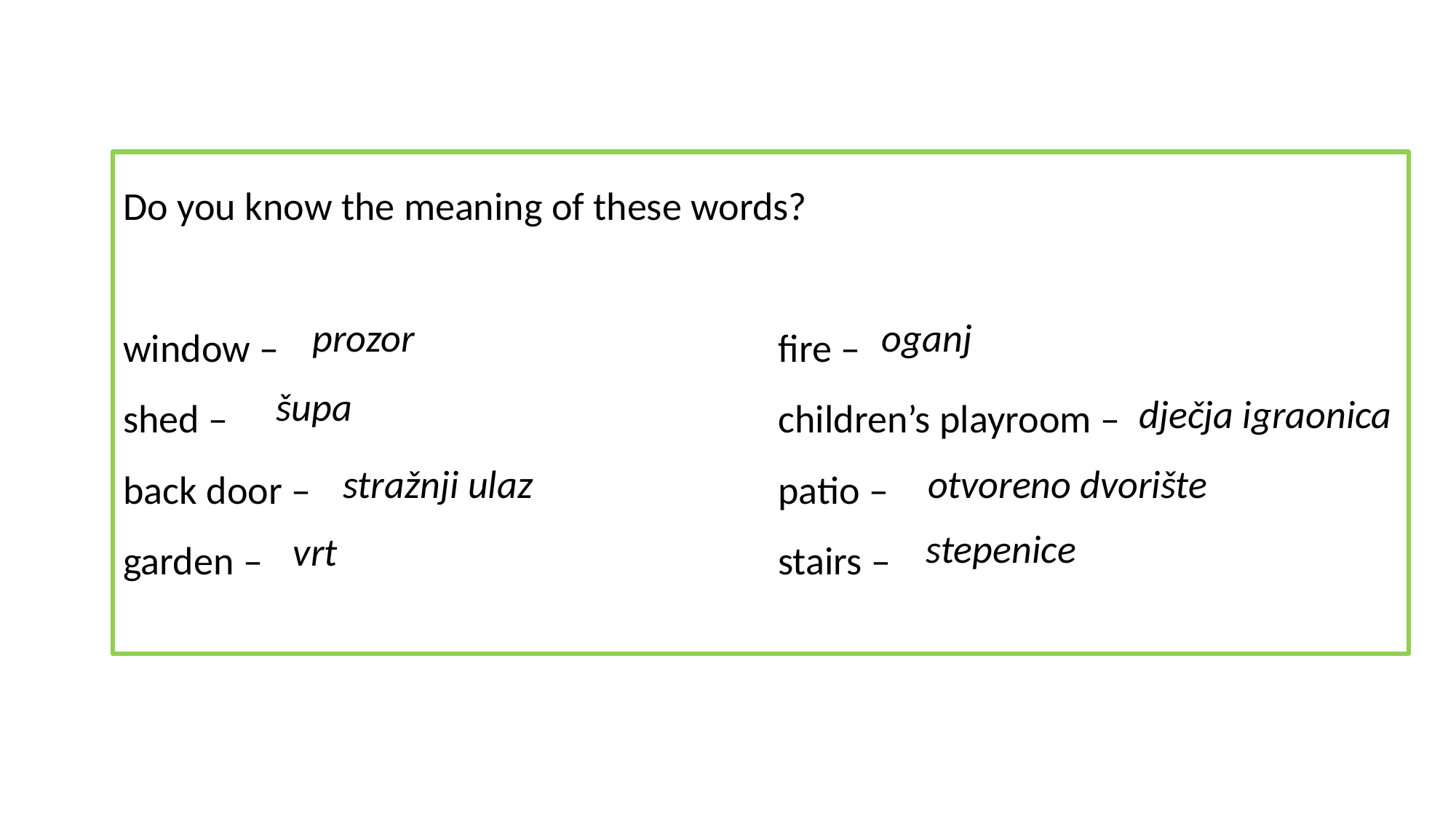

Do you know the meaning of these words?
window – 					fire –
shed –						children’s playroom –
back door – 					patio –
garden –					stairs –

oganj
prozor
šupa
dječja igraonica
otvoreno dvorište
stražnji ulaz
stepenice
vrt